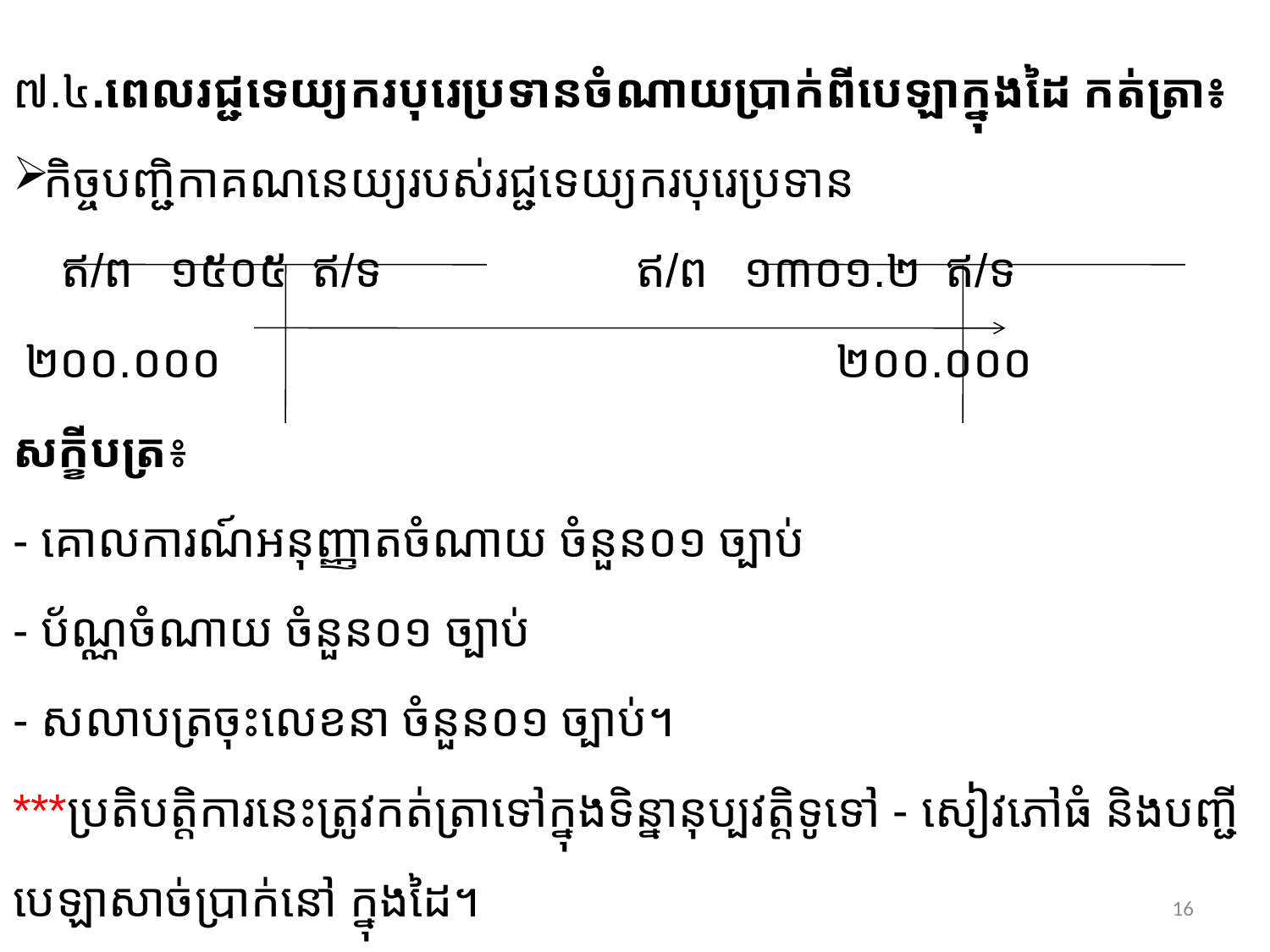

#
៧.៤.ពេលរជ្ជទេយ្យករបុរេប្រទានចំណាយប្រាក់ពីបេឡាក្នុងដៃ កត់ត្រា៖
កិច្ចបញ្ជិកាគណនេយ្យរបស់រជ្ជទេយ្យករបុរេប្រទាន
    ឥ/ព   ១៥០៥  ឥ/ទ                     ឥ/ព   ១៣០១.២  ឥ/ទ
 ២០០.០០០                                                   ២០០.០០០
សក្ខីបត្រ៖
- គោលការណ៍អនុញ្ញាតចំណាយ ចំនួន០១ ច្បាប់
- ប័ណ្ណចំណាយ ចំនួន០១ ច្បាប់
- សលាបត្រចុះលេខនា ចំនួន០១ ច្បាប់។
***ប្រតិបត្តិការនេះត្រូវកត់ត្រាទៅក្នុងទិន្នានុប្បវត្តិទូទៅ - សៀវភៅធំ និងបញ្ជីបេឡាសាច់ប្រាក់នៅ ក្នុងដៃ។

16